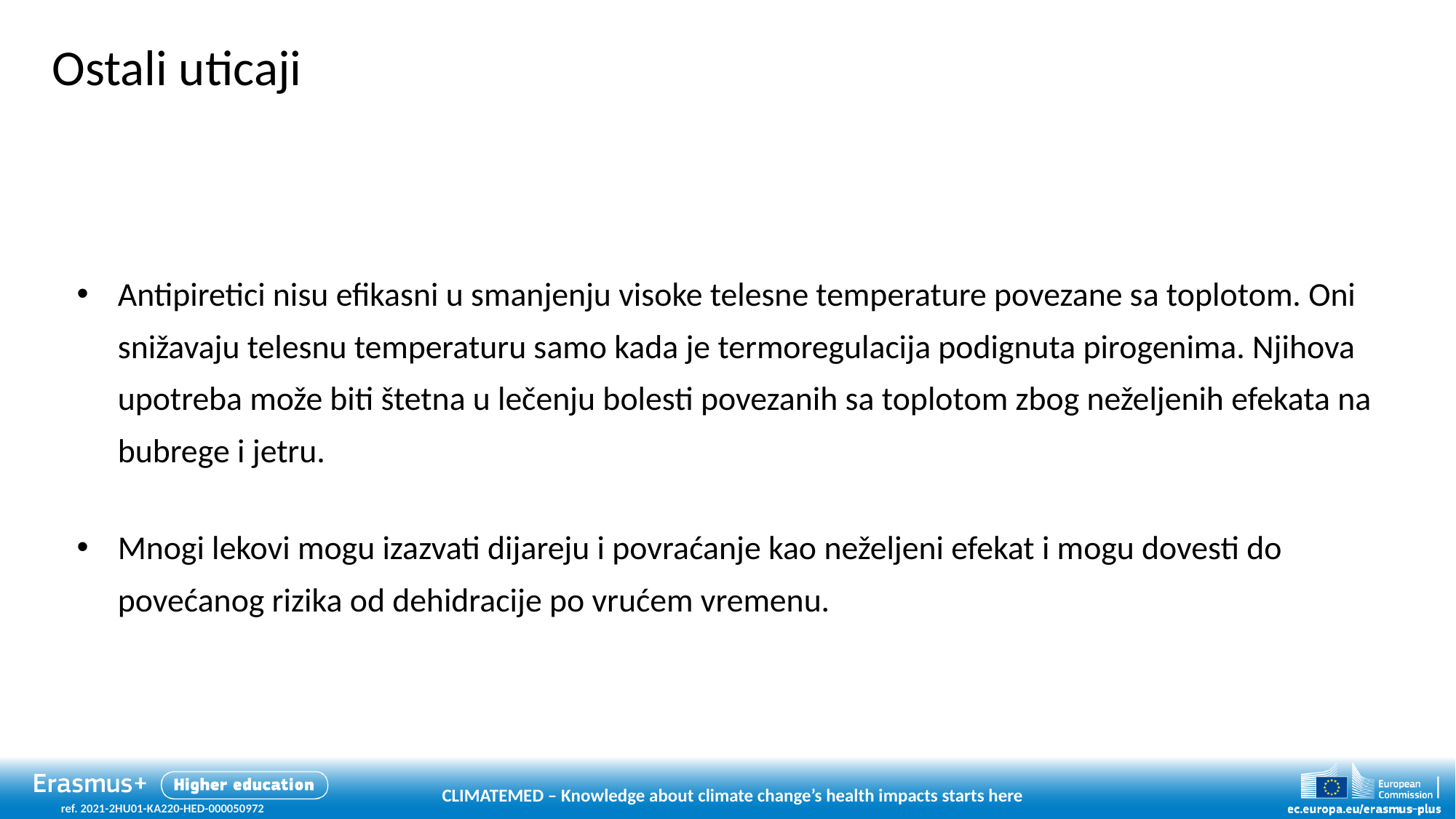

Ostali uticaji
Antipiretici nisu efikasni u smanjenju visoke telesne temperature povezane sa toplotom. Oni snižavaju telesnu temperaturu samo kada je termoregulacija podignuta pirogenima. Njihova upotreba može biti štetna u lečenju bolesti povezanih sa toplotom zbog neželjenih efekata na bubrege i jetru.
Mnogi lekovi mogu izazvati dijareju i povraćanje kao neželjeni efekat i mogu dovesti do povećanog rizika od dehidracije po vrućem vremenu.